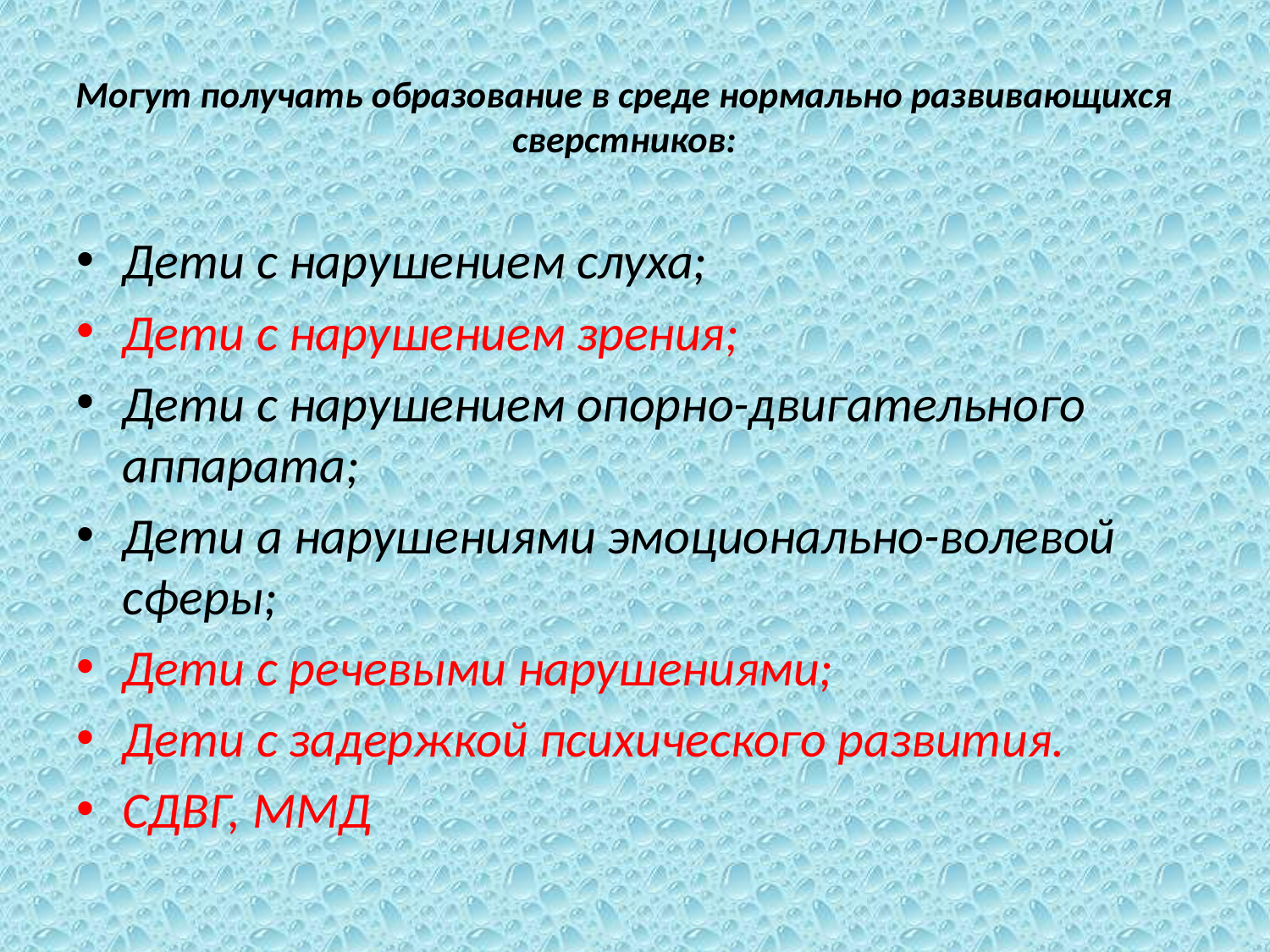

# Могут получать образование в среде нормально развивающихся сверстников:
Дети с нарушением слуха;
Дети с нарушением зрения;
Дети с нарушением опорно-двигательного аппарата;
Дети а нарушениями эмоционально-волевой сферы;
Дети с речевыми нарушениями;
Дети с задержкой психического развития.
СДВГ, ММД